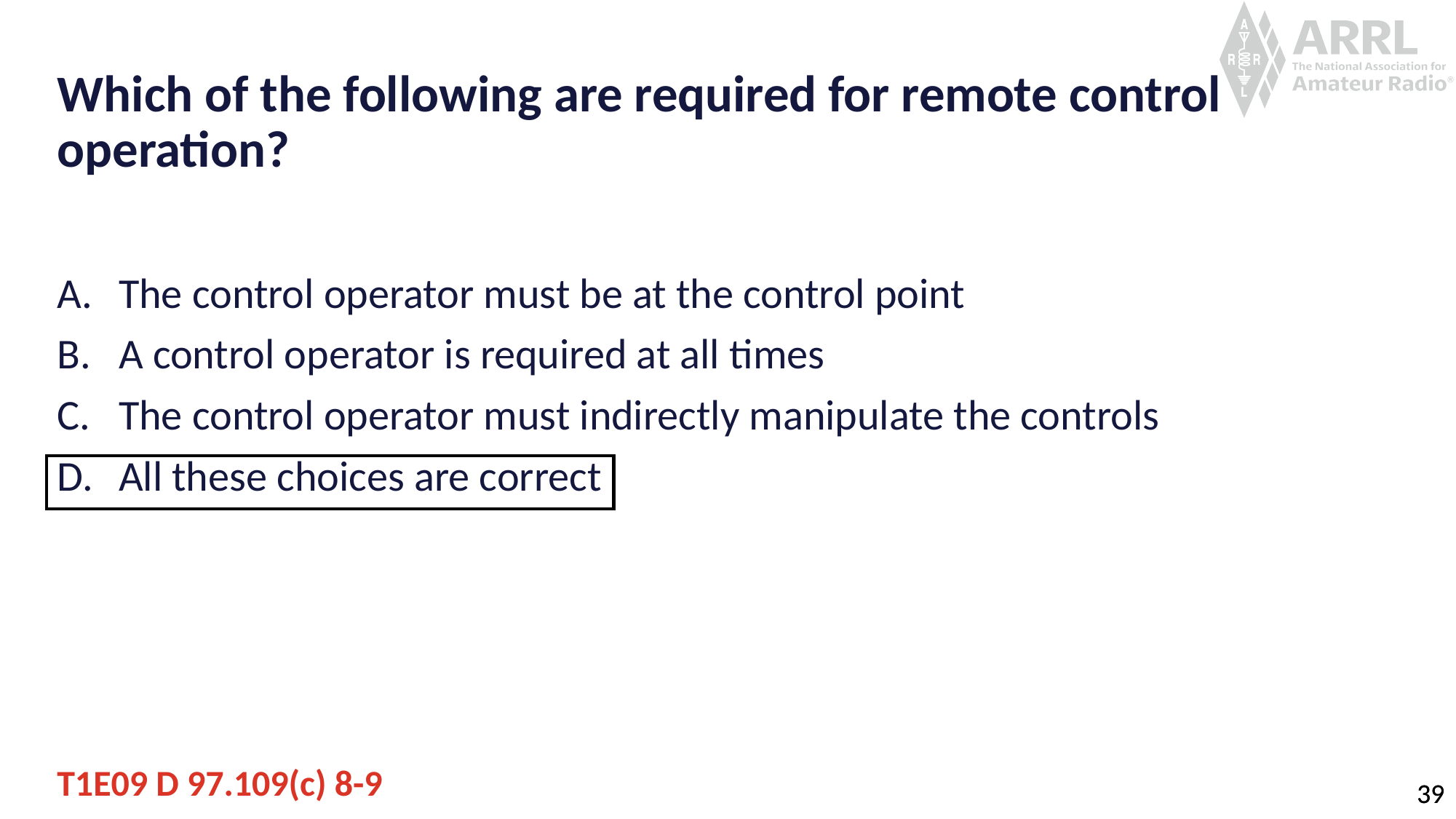

# Which of the following are required for remote control operation?
The control operator must be at the control point
A control operator is required at all times
The control operator must indirectly manipulate the controls
All these choices are correct

T1E09 D 97.109(c) 8-9